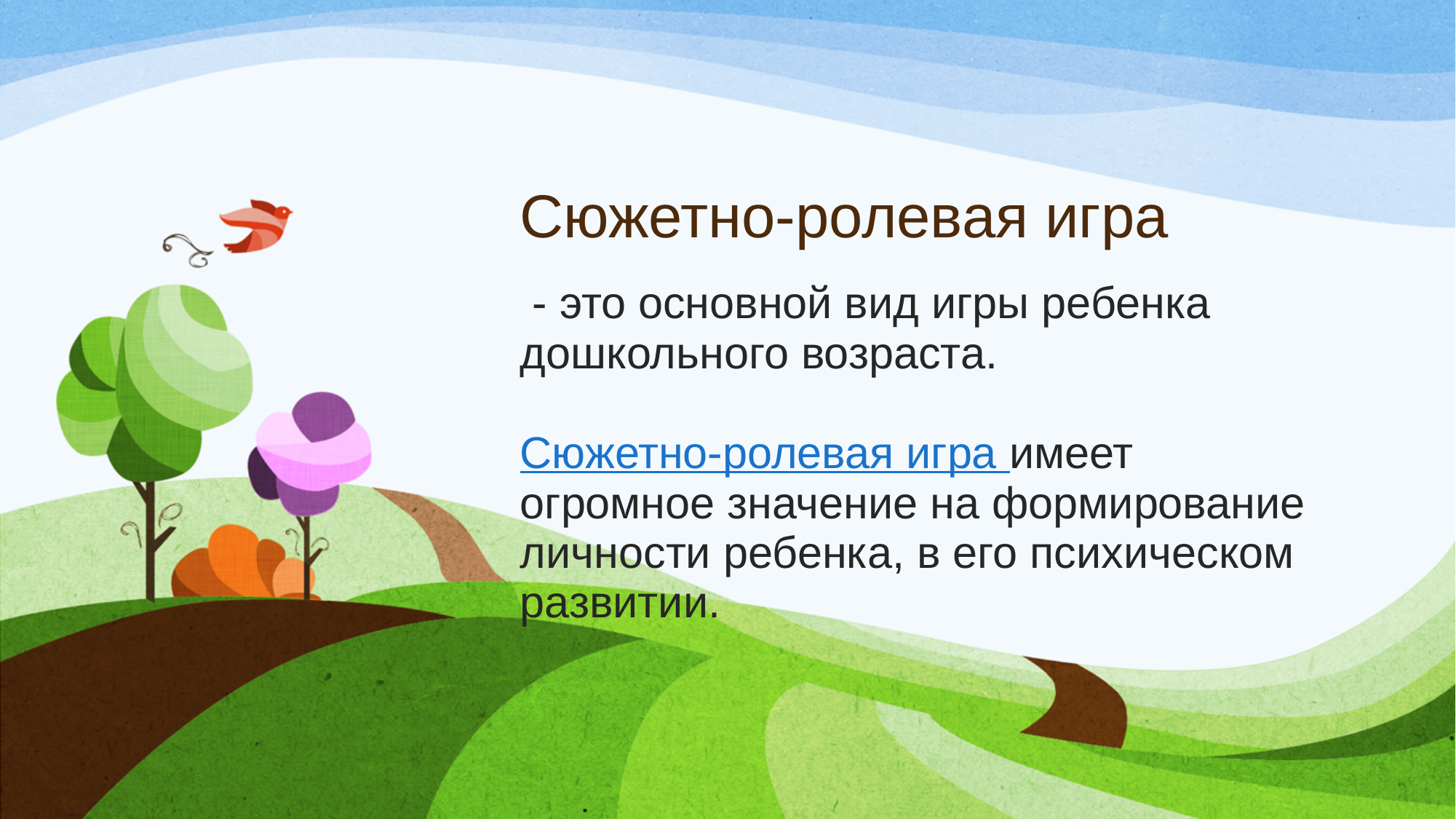

# Сюжетно-ролевая игра
 - это основной вид игры ребенка дошкольного возраста.

Сюжетно-ролевая игра имеет огромное значение на формирование личности ребенка, в его психическом развитии.